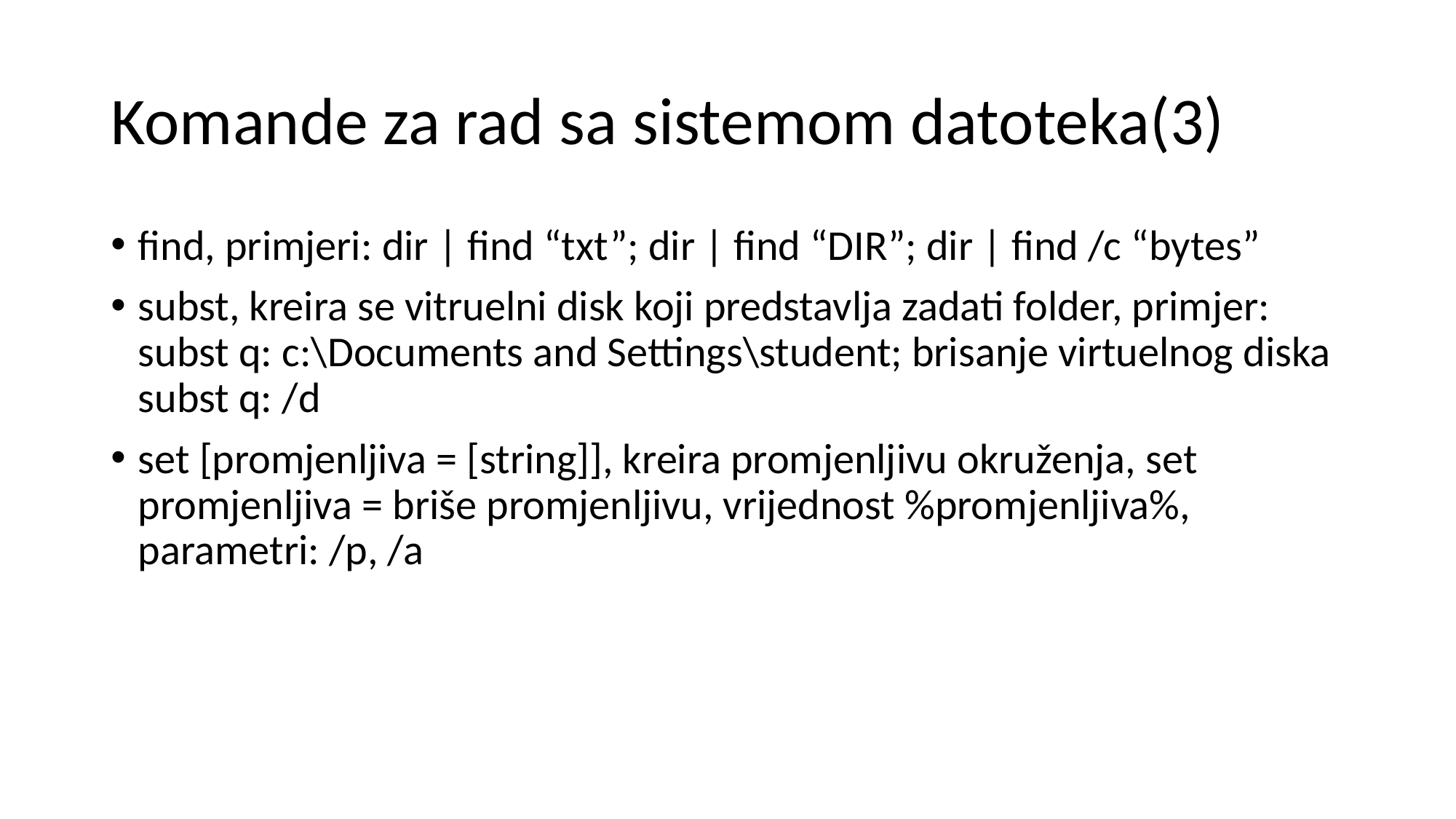

# Komande za rad sa sistemom datoteka(3)
find, primjeri: dir | find “txt”; dir | find “DIR”; dir | find /c “bytes”
subst, kreira se vitruelni disk koji predstavlja zadati folder, primjer: subst q: c:\Documents and Settings\student; brisanje virtuelnog diska subst q: /d
set [promjenljiva = [string]], kreira promjenljivu okruženja, set promjenljiva = briše promjenljivu, vrijednost %promjenljiva%, parametri: /p, /a